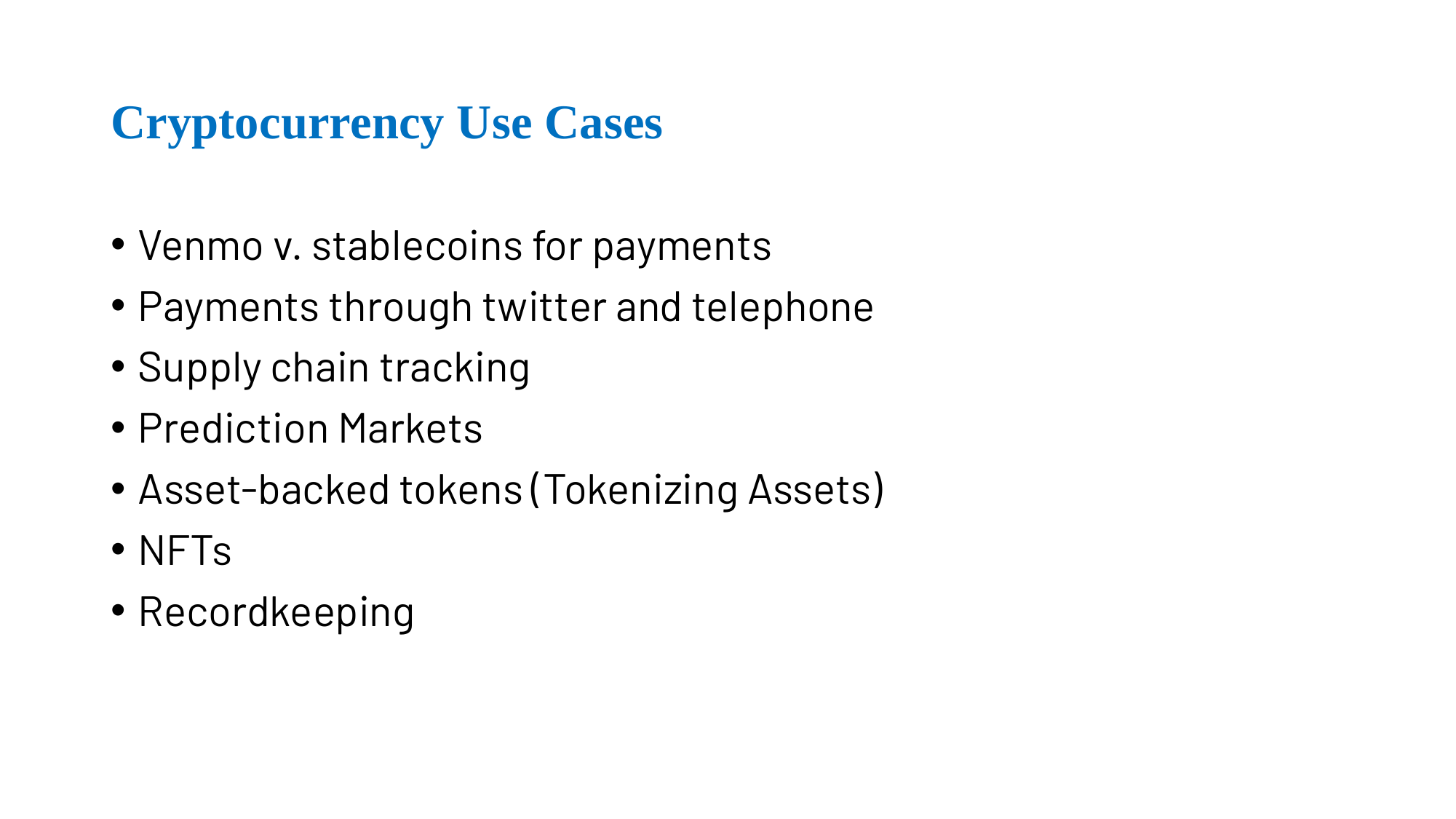

# Cryptocurrency Use Cases
Venmo v. stablecoins for payments
Payments through twitter and telephone
Supply chain tracking
Prediction Markets
Asset-backed tokens (Tokenizing Assets)
NFTs
Recordkeeping